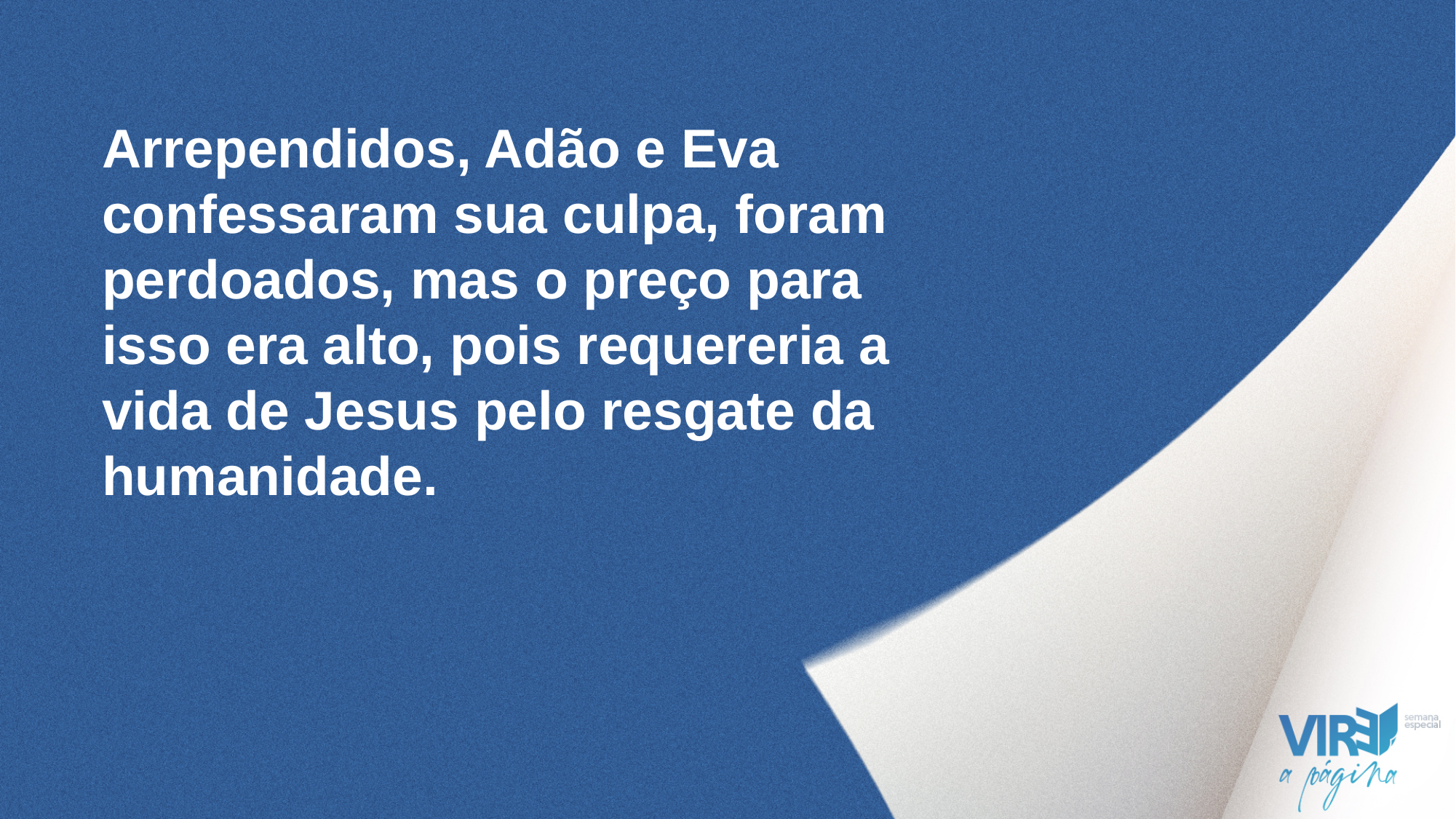

Arrependidos, Adão e Eva confessaram sua culpa, foram perdoados, mas o preço para isso era alto, pois requereria a vida de Jesus pelo resgate da humanidade.